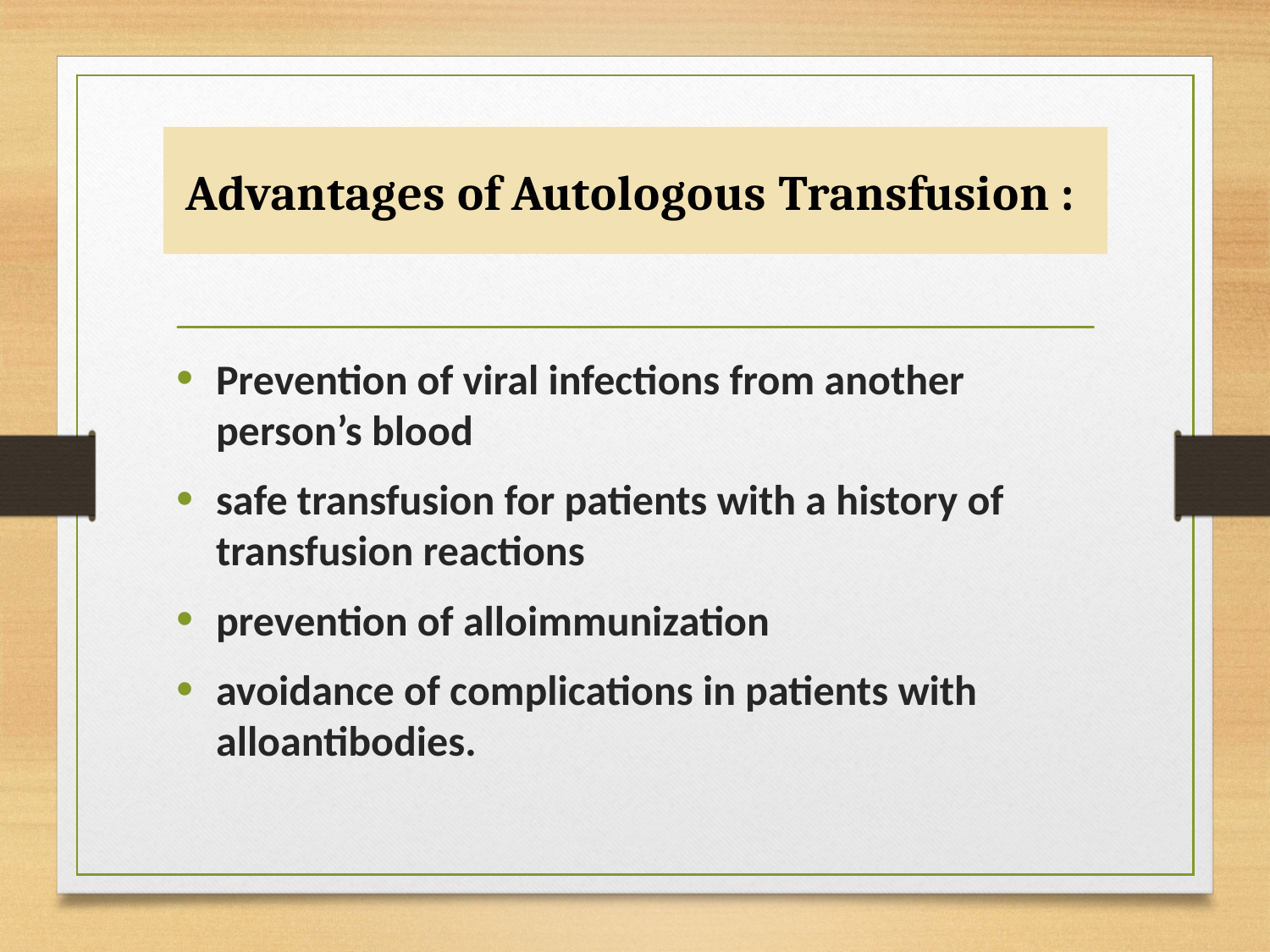

# Advantages of Autologous Transfusion :
Prevention of viral infections from another person’s blood
safe transfusion for patients with a history of transfusion reactions
prevention of alloimmunization
avoidance of complications in patients with alloantibodies.